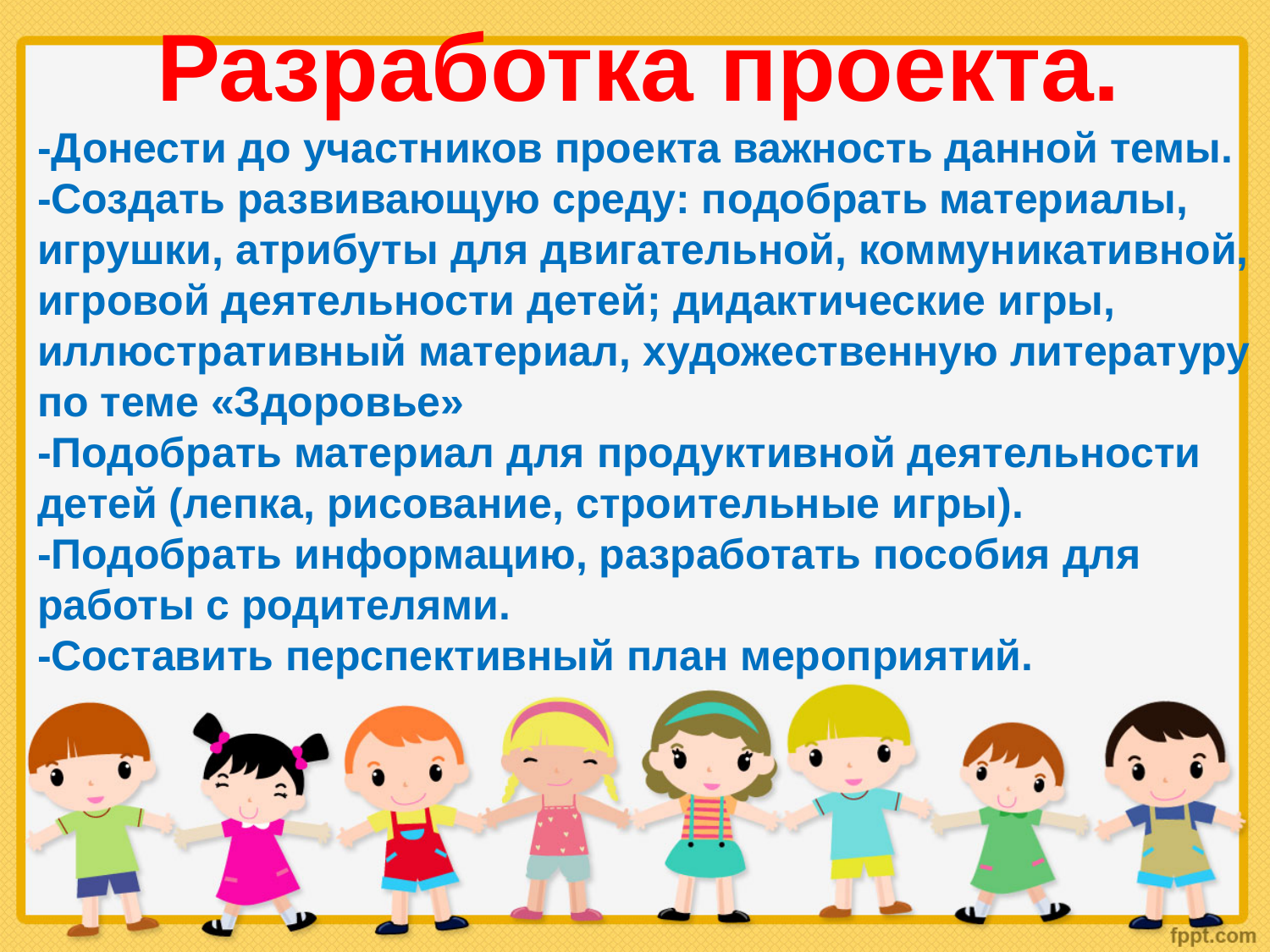

Разработка проекта.
-Донести до участников проекта важность данной темы.
-Создать развивающую среду: подобрать материалы, игрушки, атрибуты для двигательной, коммуникативной, игровой деятельности детей; дидактические игры, иллюстративный материал, художественную литературу по теме «Здоровье»
-Подобрать материал для продуктивной деятельности детей (лепка, рисование, строительные игры).
-Подобрать информацию, разработать пособия для работы с родителями.
-Составить перспективный план мероприятий.